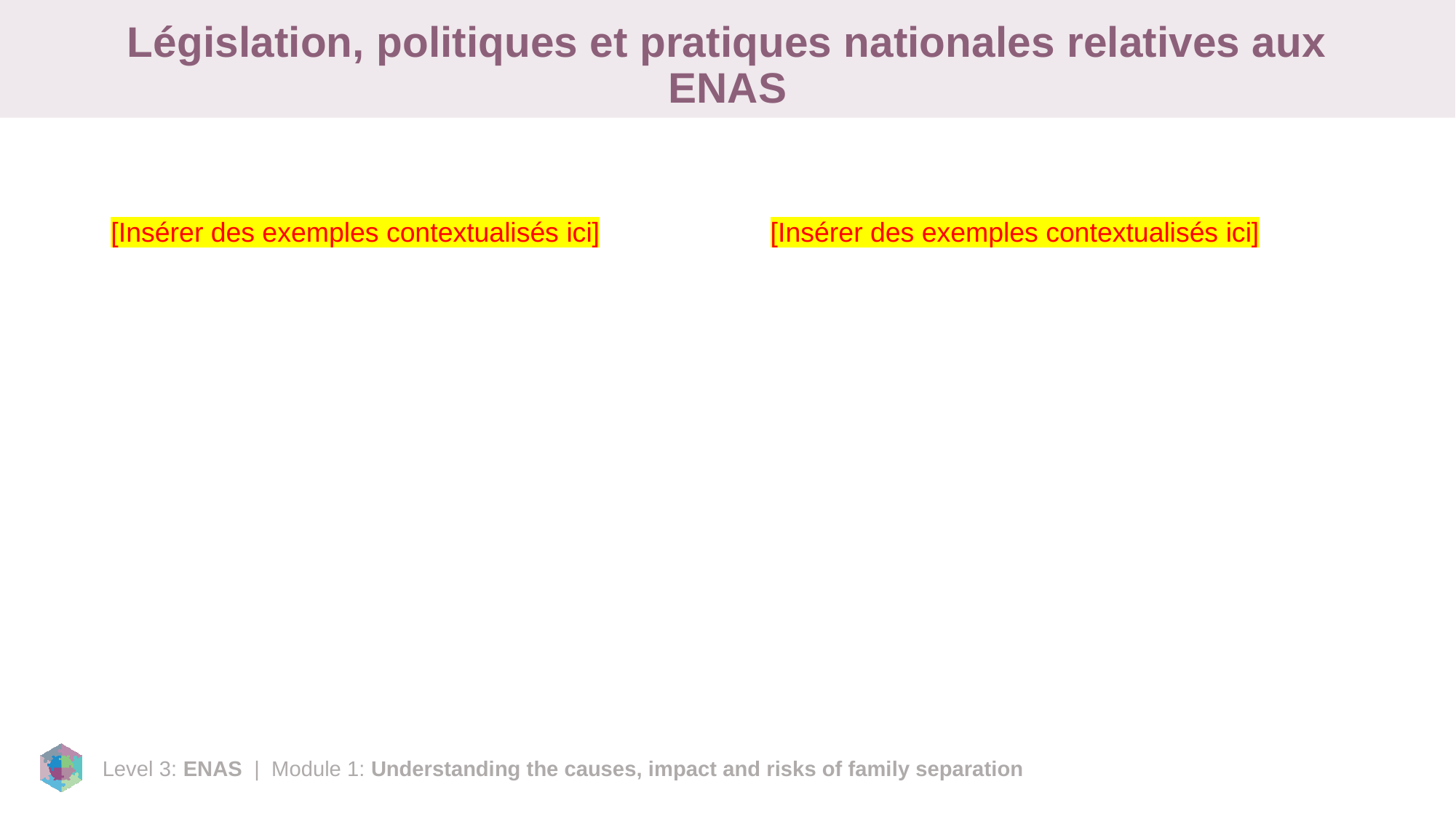

# Législation, politiques et pratiques nationales relatives aux ENAS
[Insérer des exemples contextualisés ici]
[Insérer des exemples contextualisés ici]